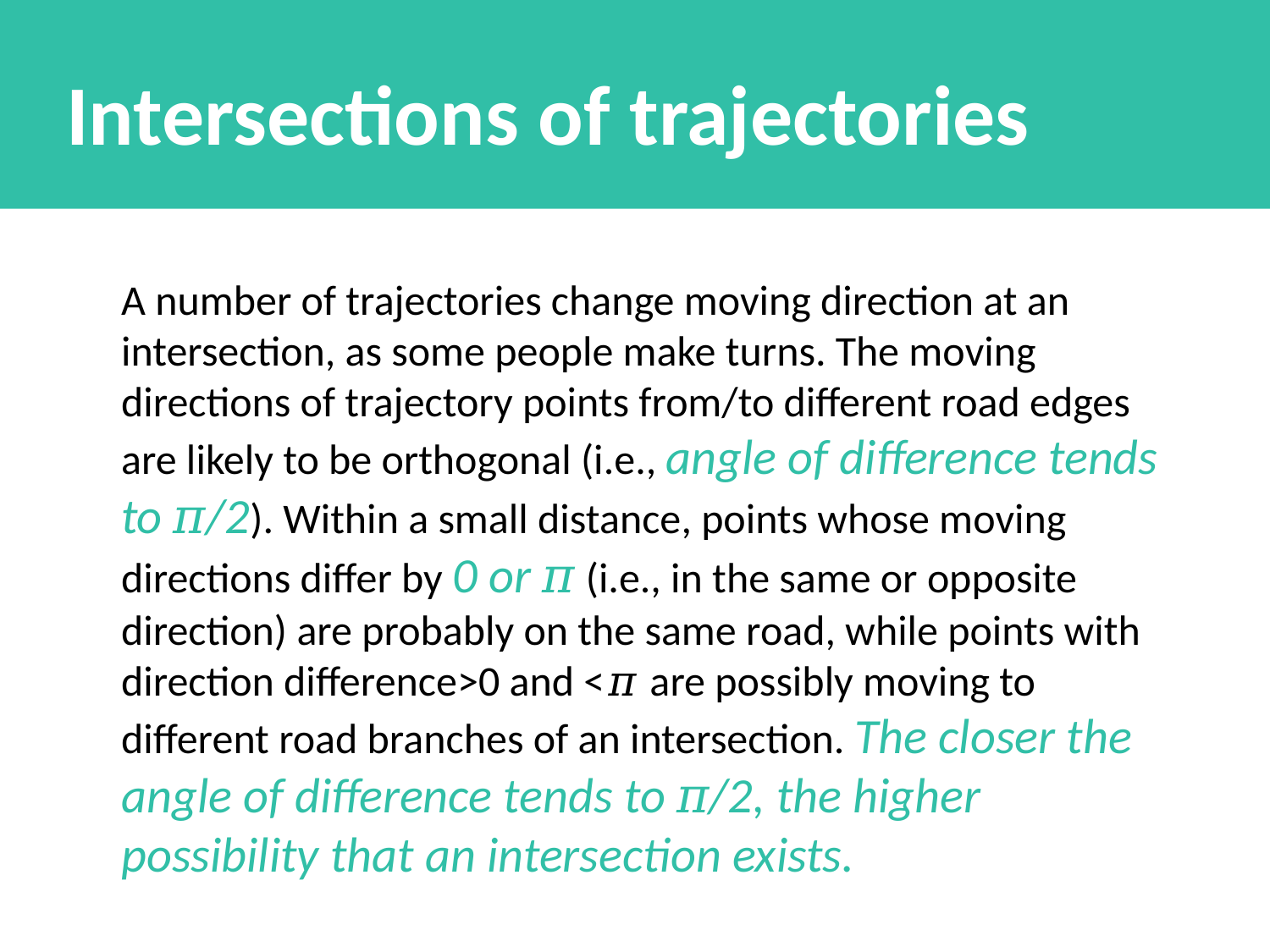

Intersections of trajectories
A number of trajectories change moving direction at an intersection, as some people make turns. The moving directions of trajectory points from/to different road edges are likely to be orthogonal (i.e., angle of difference tends to 𝜋/2). Within a small distance, points whose moving directions differ by 0 or 𝜋 (i.e., in the same or opposite direction) are probably on the same road, while points with direction difference>0 and <𝜋 are possibly moving to different road branches of an intersection. The closer the angle of difference tends to 𝜋/2, the higher possibility that an intersection exists.